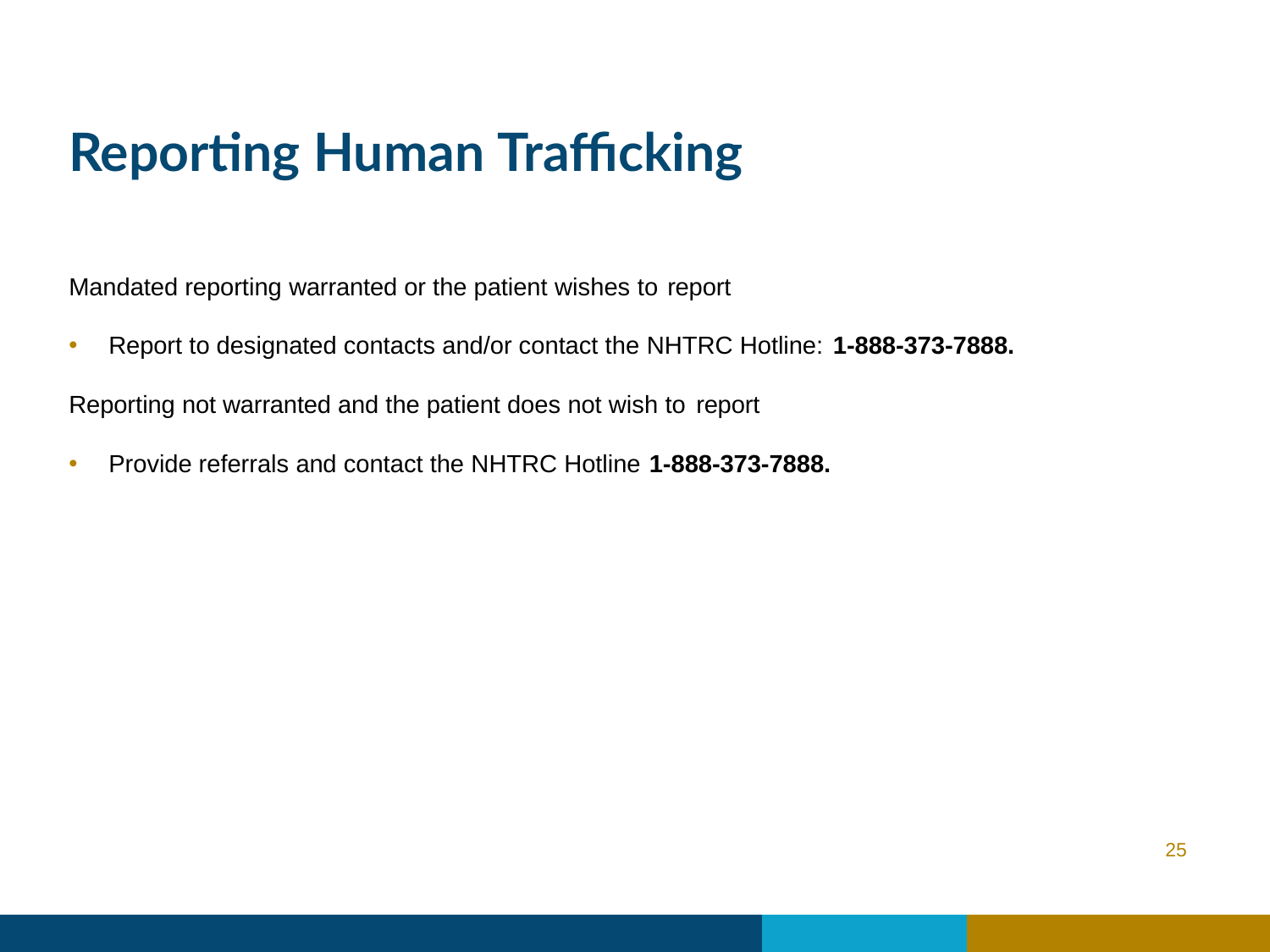

# Reporting Human Trafficking
Mandated reporting warranted or the patient wishes to report
Report to designated contacts and/or contact the NHTRC Hotline: 1-888-373-7888.
Reporting not warranted and the patient does not wish to report
Provide referrals and contact the NHTRC Hotline 1-888-373-7888.
25